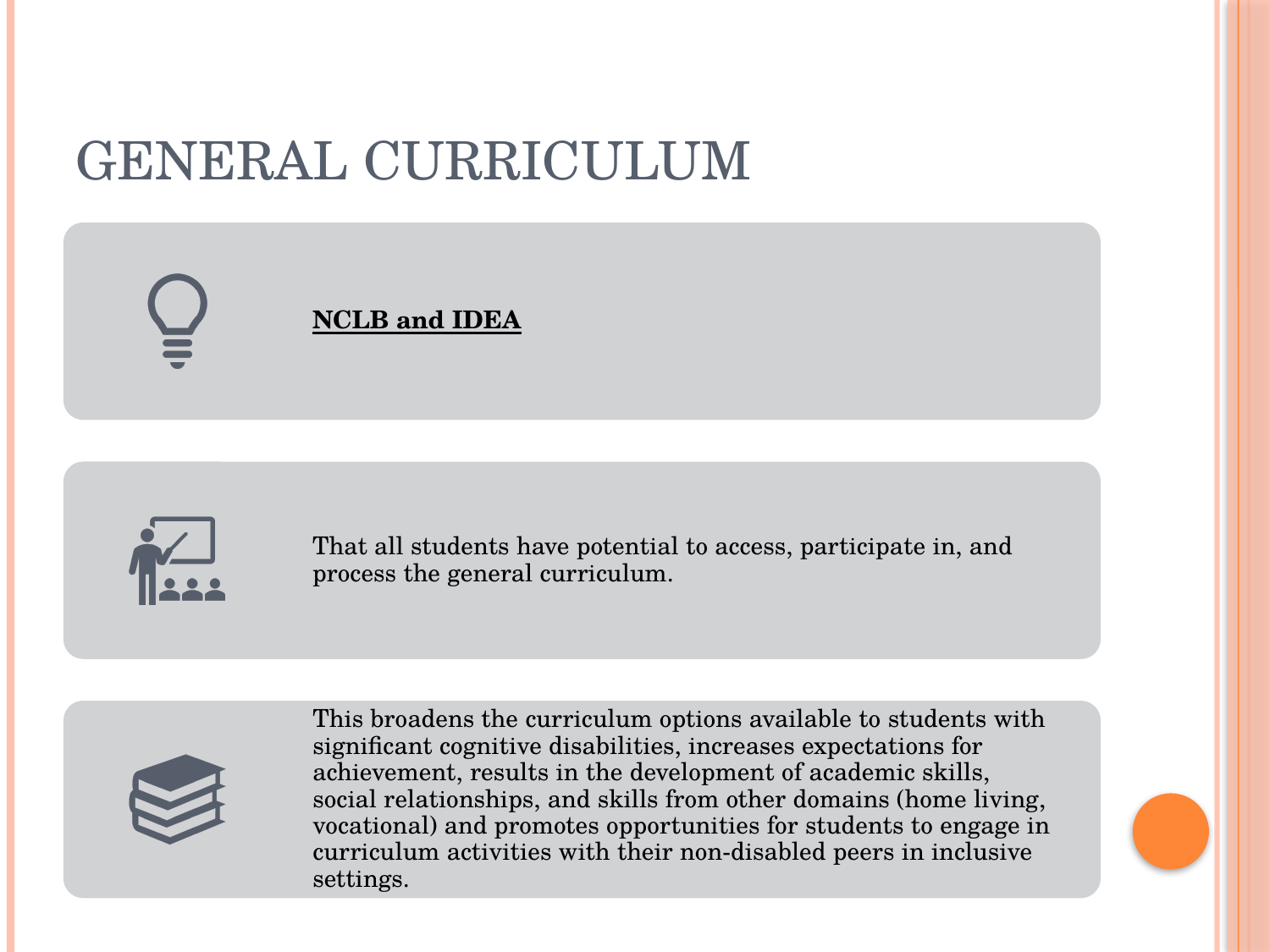

# General Curriculum
NCLB and IDEA
That all students have potential to access, participate in, and process the general curriculum.
This broadens the curriculum options available to students with significant cognitive disabilities, increases expectations for achievement, results in the development of academic skills, social relationships, and skills from other domains (home living, vocational) and promotes opportunities for students to engage in curriculum activities with their non-disabled peers in inclusive settings.